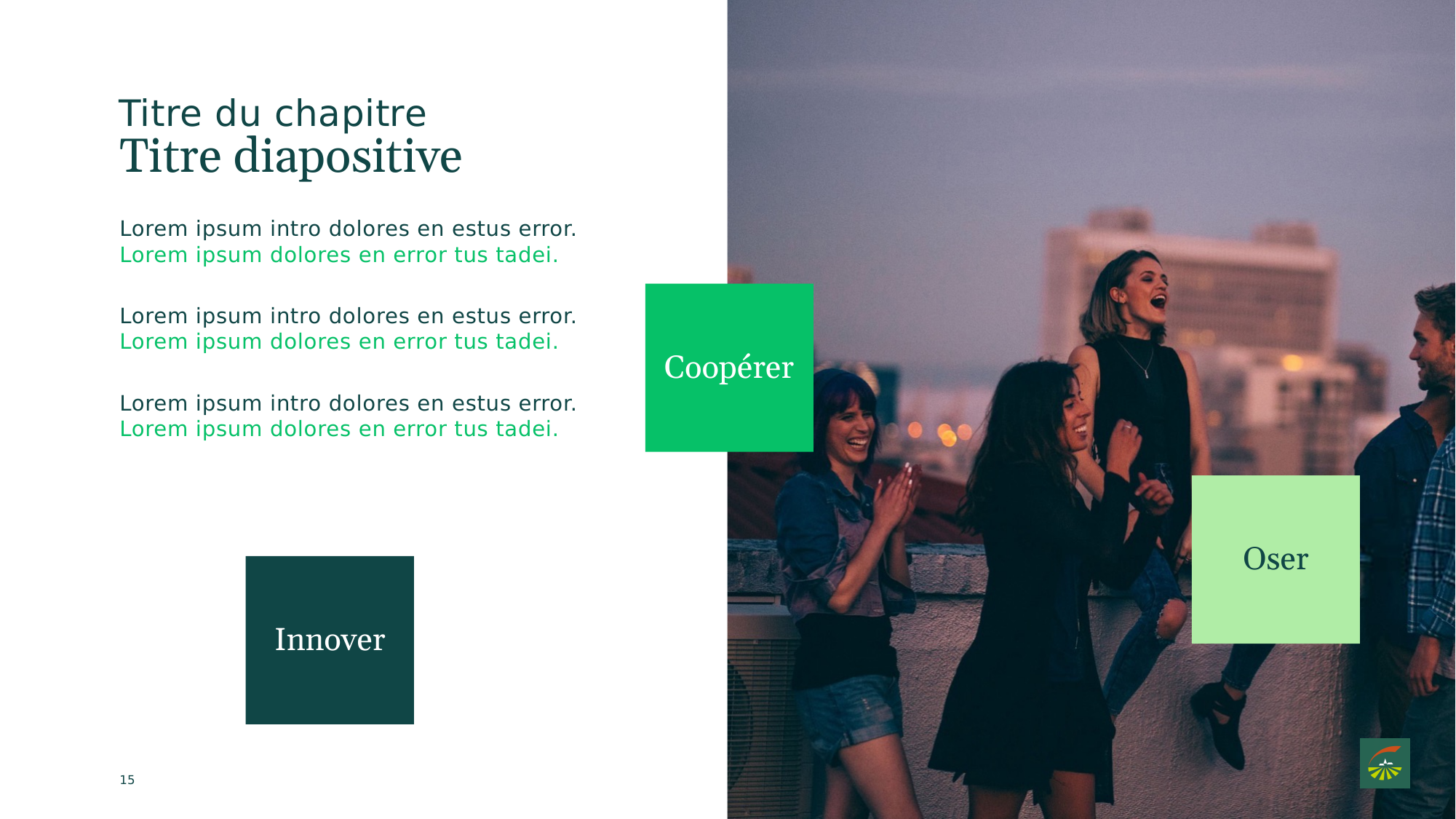

Titre du chapitre
# Titre diapositive
Lorem ipsum intro dolores en estus error.
Lorem ipsum dolores en error tus tadei.
Lorem ipsum intro dolores en estus error.
Lorem ipsum dolores en error tus tadei.
Lorem ipsum intro dolores en estus error.
Lorem ipsum dolores en error tus tadei.
Coopérer
Oser
Innover
15